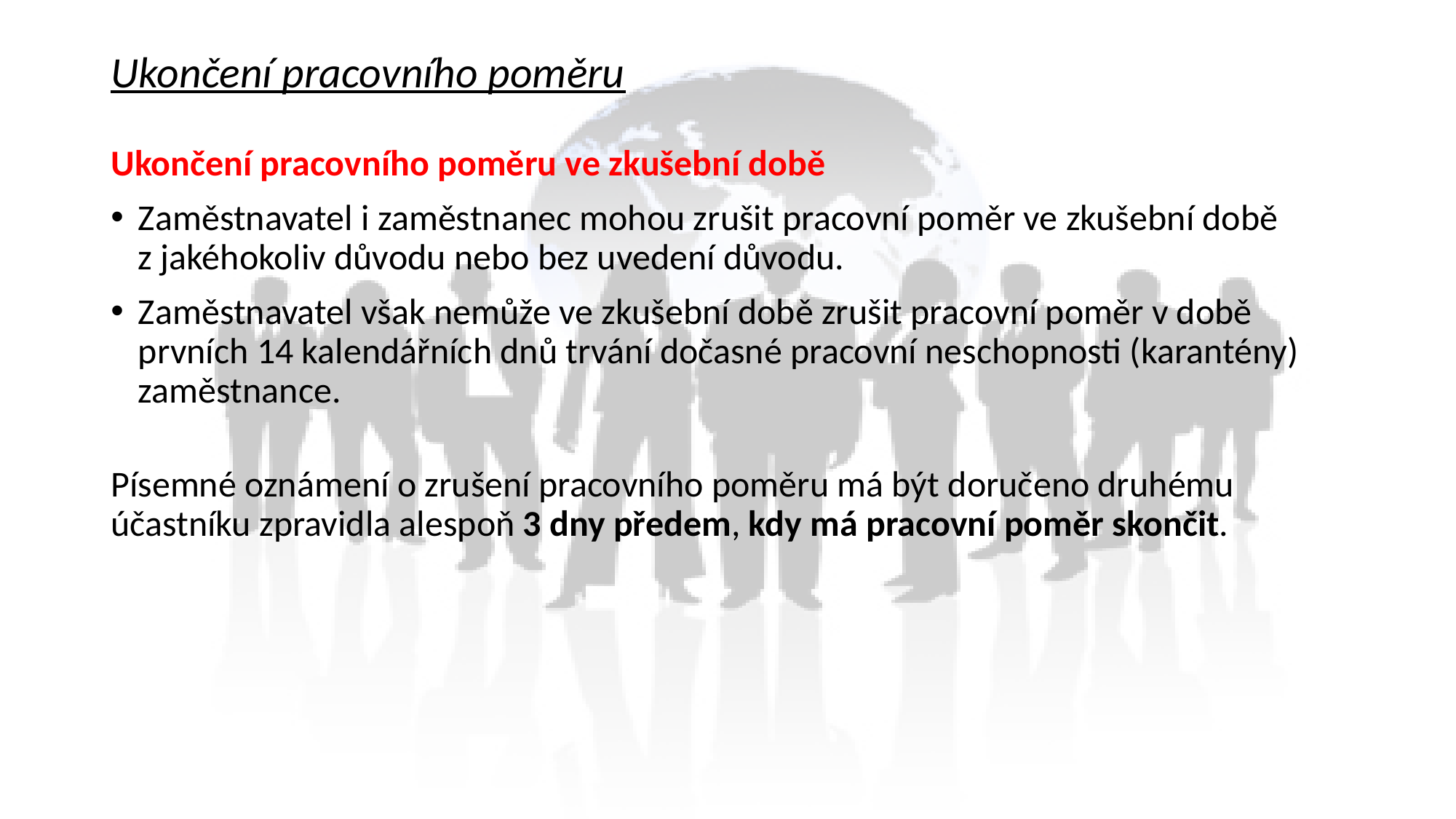

# Ukončení pracovního poměru
Ukončení pracovního poměru ve zkušební době
Zaměstnavatel i zaměstnanec mohou zrušit pracovní poměr ve zkušební době
z jakéhokoliv důvodu nebo bez uvedení důvodu.
Zaměstnavatel však nemůže ve zkušební době zrušit pracovní poměr v době prvních 14 kalendářních dnů trvání dočasné pracovní neschopnosti (karantény) zaměstnance.
Písemné oznámení o zrušení pracovního poměru má být doručeno druhému účastníku zpravidla alespoň 3 dny předem, kdy má pracovní poměr skončit.